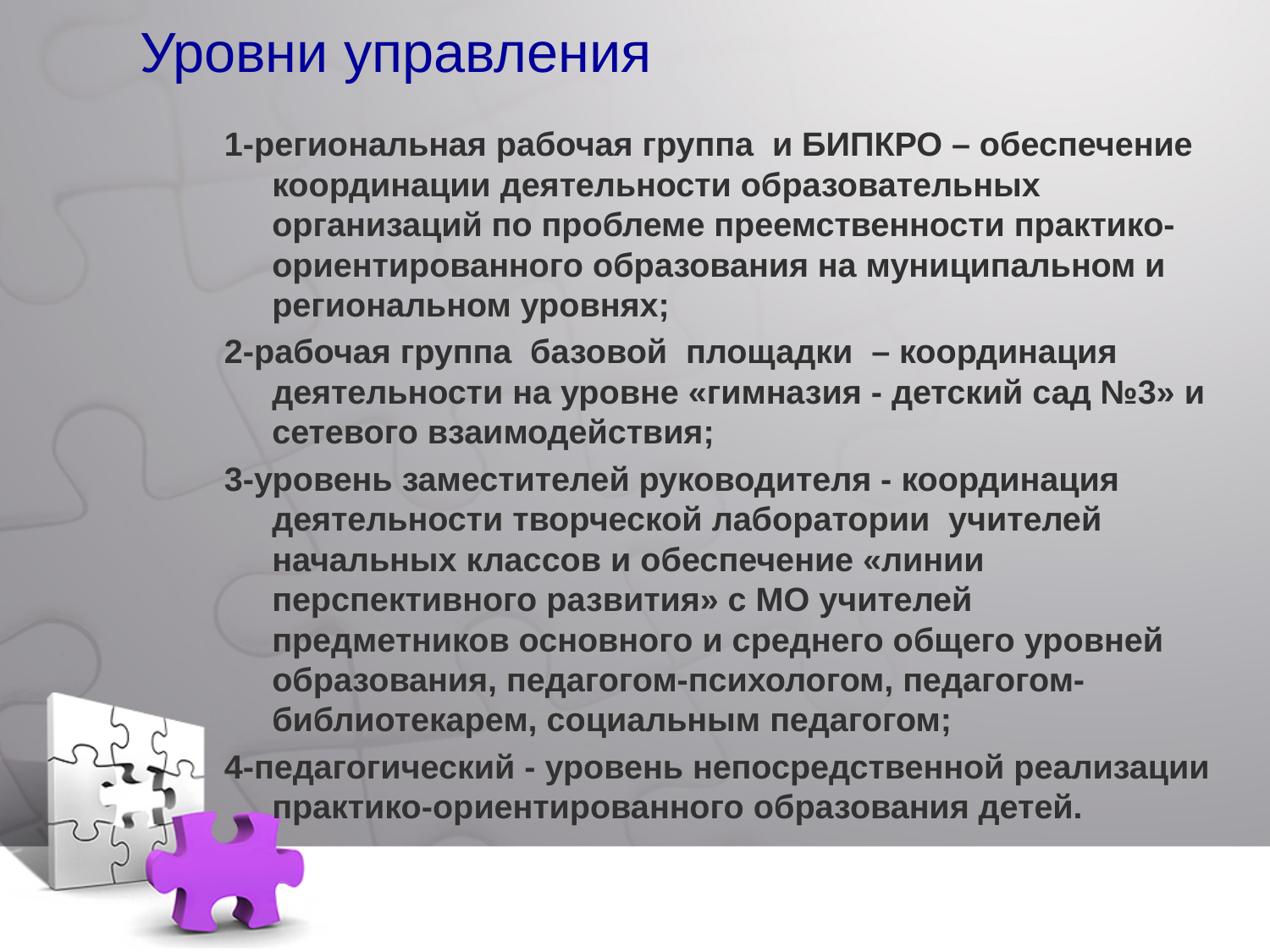

# Уровни управления
1-региональная рабочая группа  и БИПКРО – обеспечение координации деятельности образовательных организаций по проблеме преемственности практико-ориентированного образования на муниципальном и региональном уровнях;
2-рабочая группа  базовой  площадки  – координация деятельности на уровне «гимназия - детский сад №3» и сетевого взаимодействия;
3-уровень заместителей руководителя - координация деятельности творческой лаборатории  учителей начальных классов и обеспечение «линии перспективного развития» с МО учителей предметников основного и среднего общего уровней образования, педагогом-психологом, педагогом-библиотекарем, социальным педагогом;
4-педагогический - уровень непосредственной реализации практико-ориентированного образования детей.